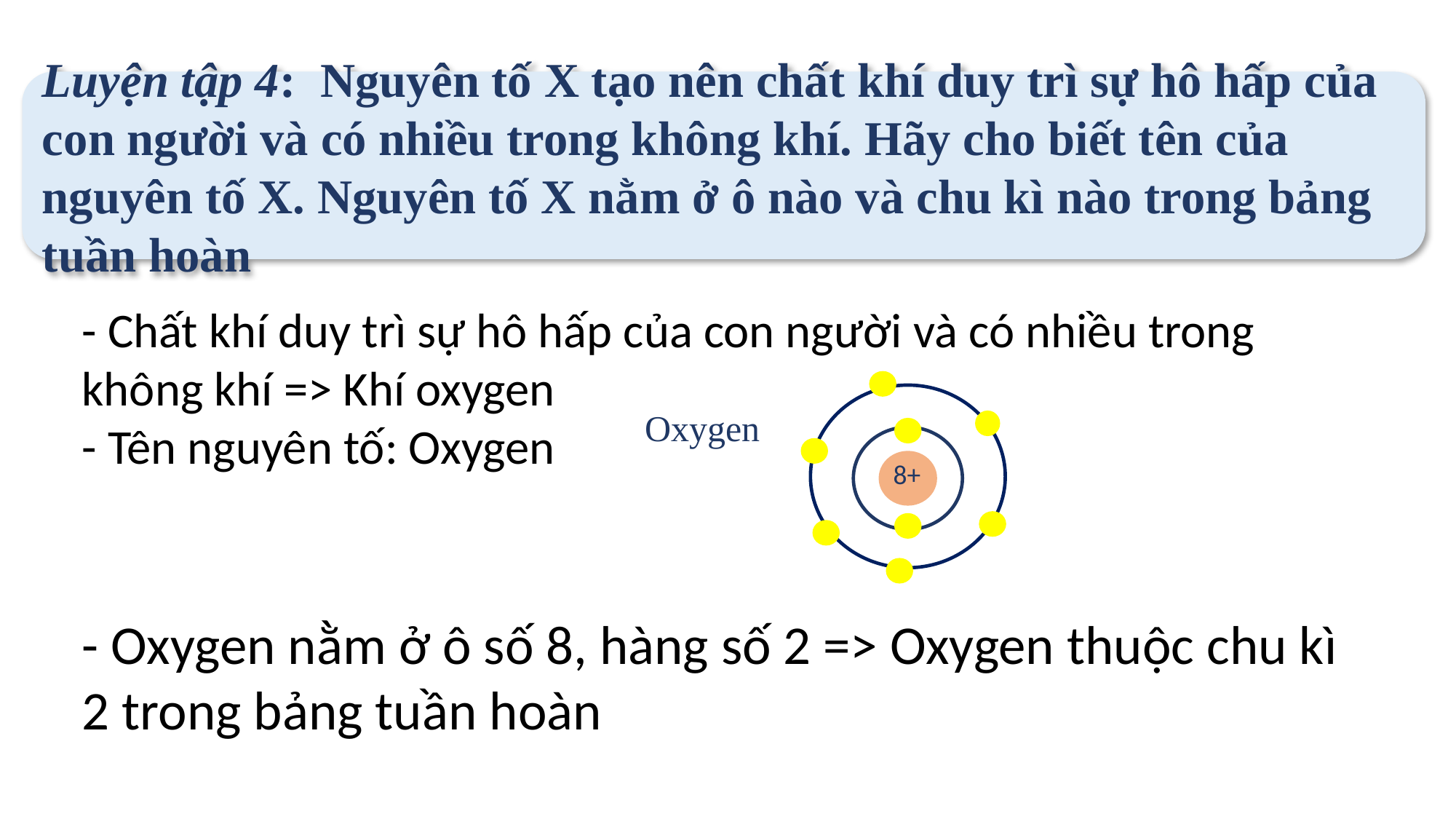

Luyện tập 4:  Nguyên tố X tạo nên chất khí duy trì sự hô hấp của con người và có nhiều trong không khí. Hãy cho biết tên của nguyên tố X. Nguyên tố X nằm ở ô nào và chu kì nào trong bảng tuần hoàn
- Chất khí duy trì sự hô hấp của con người và có nhiều trong không khí => Khí oxygen
- Tên nguyên tố: Oxygen

8+

Oxygen
- Oxygen nằm ở ô số 8, hàng số 2 => Oxygen thuộc chu kì 2 trong bảng tuần hoàn